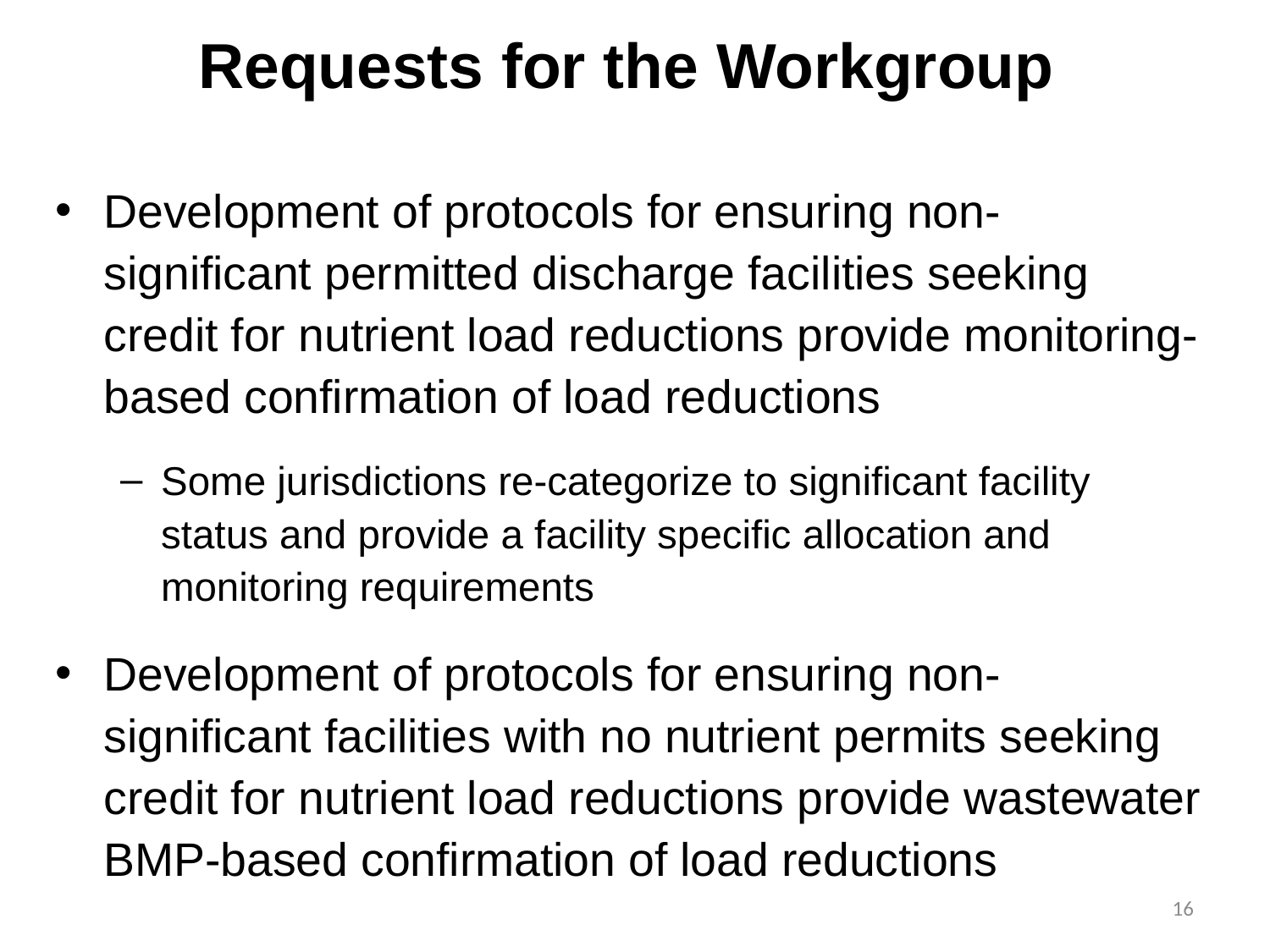

# Requests for the Workgroup
Development of protocols for ensuring non-significant permitted discharge facilities seeking credit for nutrient load reductions provide monitoring-based confirmation of load reductions
Some jurisdictions re-categorize to significant facility status and provide a facility specific allocation and monitoring requirements
Development of protocols for ensuring non-significant facilities with no nutrient permits seeking credit for nutrient load reductions provide wastewater BMP-based confirmation of load reductions

16